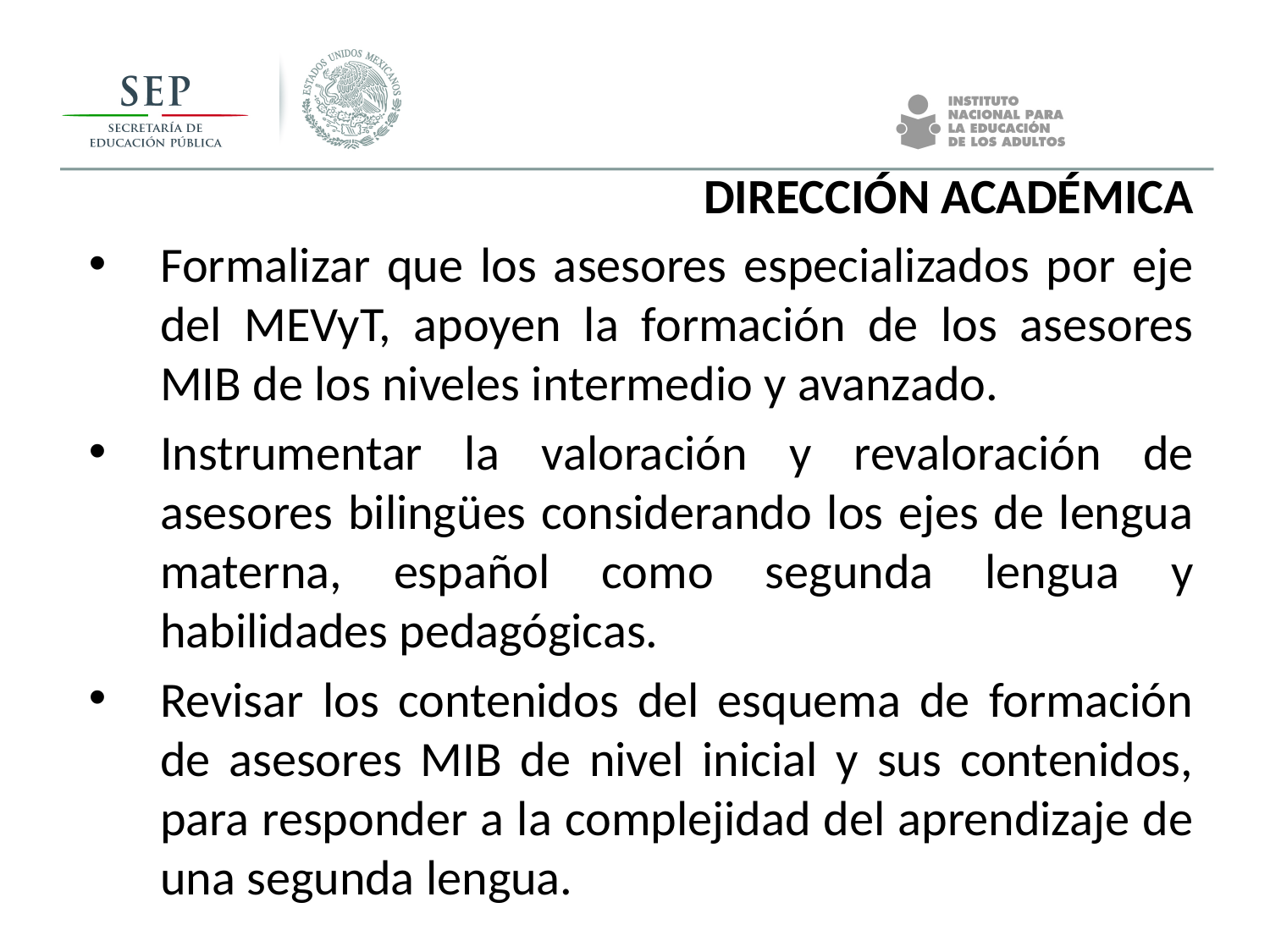

DIRECCIÓN ACADÉMICA
Formalizar que los asesores especializados por eje del MEVyT, apoyen la formación de los asesores MIB de los niveles intermedio y avanzado.
Instrumentar la valoración y revaloración de asesores bilingües considerando los ejes de lengua materna, español como segunda lengua y habilidades pedagógicas.
Revisar los contenidos del esquema de formación de asesores MIB de nivel inicial y sus contenidos, para responder a la complejidad del aprendizaje de una segunda lengua.